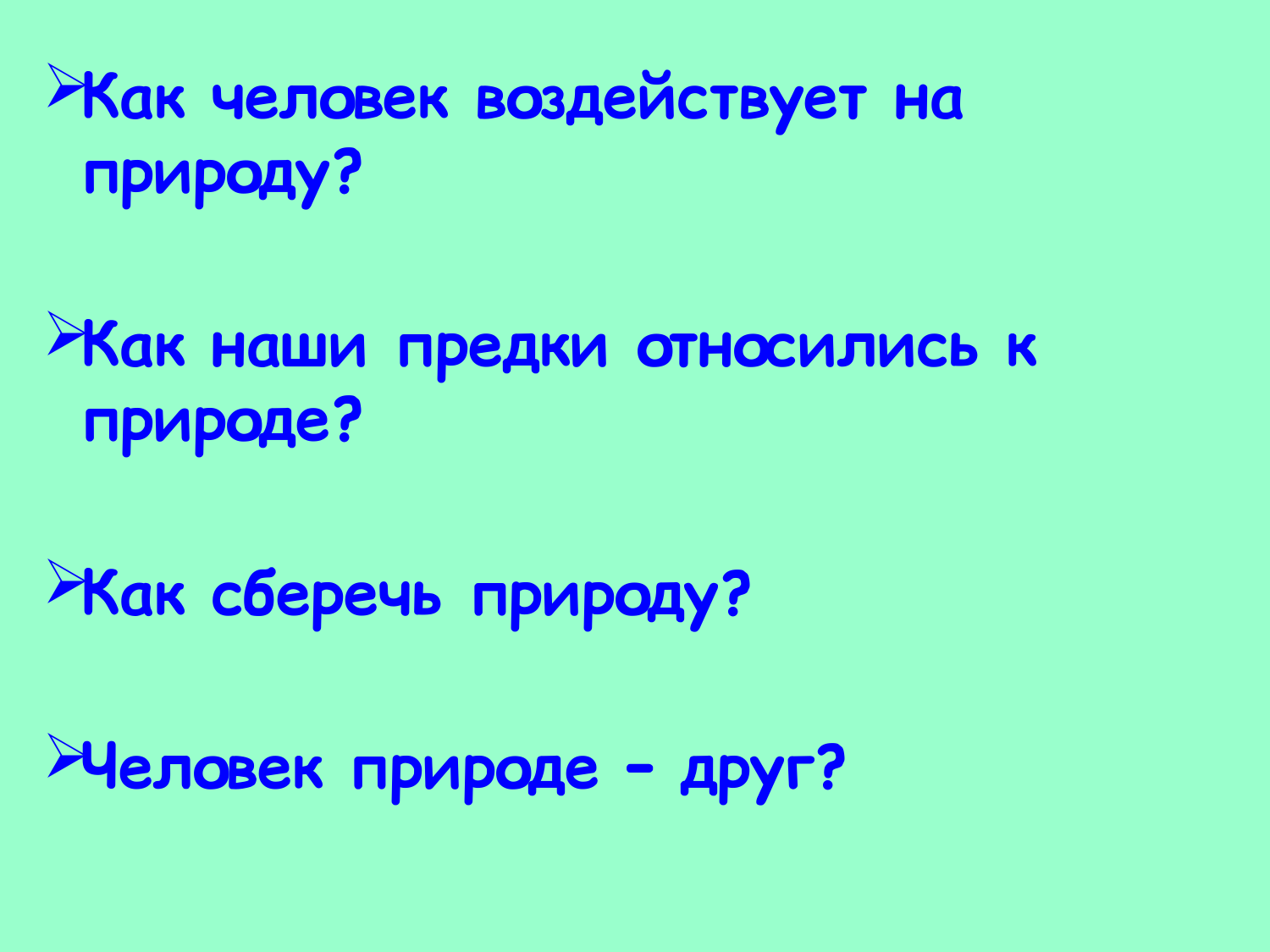

Как человек воздействует на природу?

Как наши предки относились к природе?

Как сберечь природу?

Человек природе – друг?